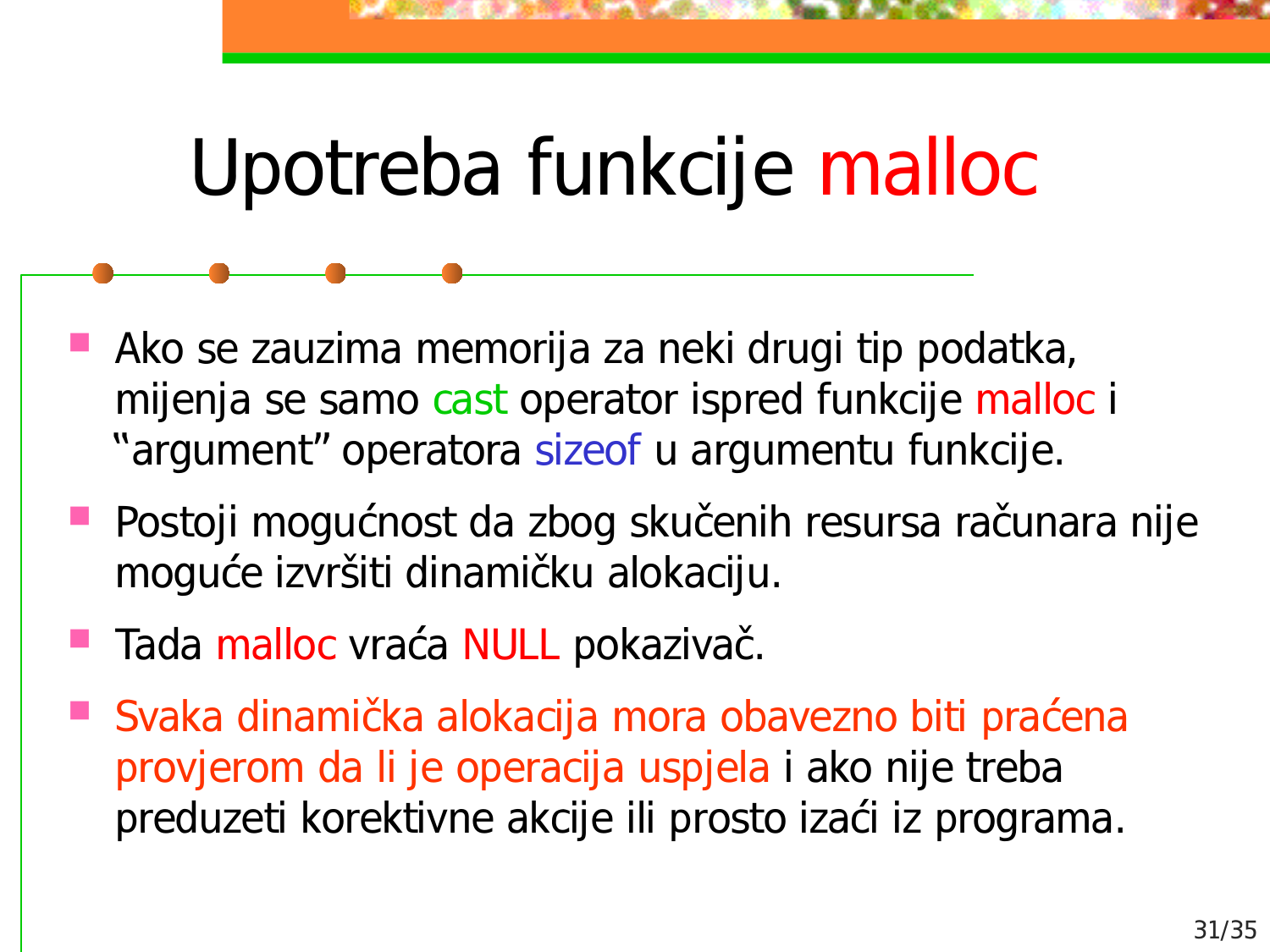

# Upotreba funkcije malloc
Ako se zauzima memorija za neki drugi tip podatka, mijenja se samo cast operator ispred funkcije malloc i “argument” operatora sizeof u argumentu funkcije.
Postoji mogućnost da zbog skučenih resursa računara nije moguće izvršiti dinamičku alokaciju.
Tada malloc vraća NULL pokazivač.
Svaka dinamička alokacija mora obavezno biti praćena provjerom da li je operacija uspjela i ako nije treba preduzeti korektivne akcije ili prosto izaći iz programa.
31/35